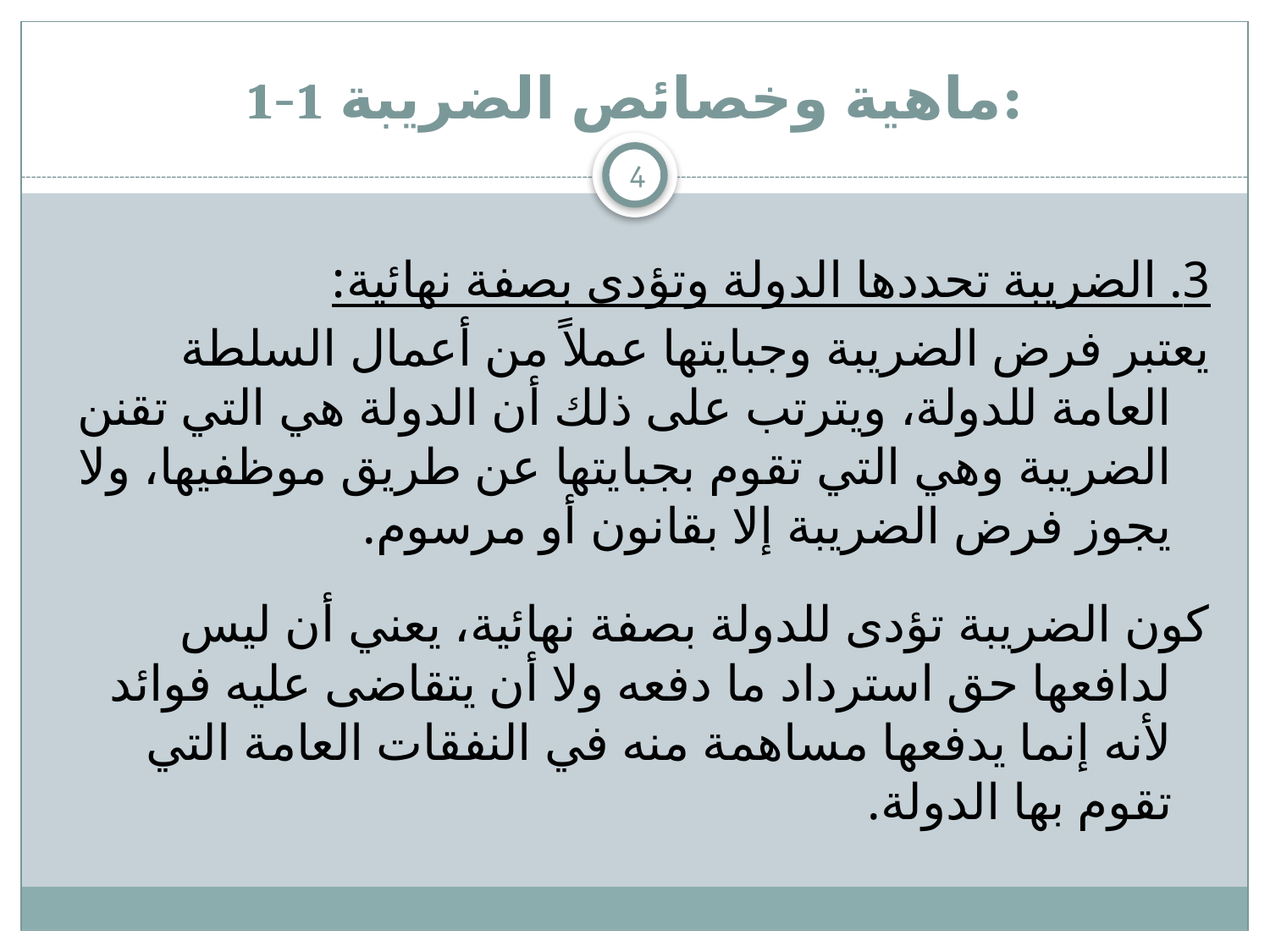

# 1-1 ماهية وخصائص الضريبة:
4
3. الضريبة تحددها الدولة وتؤدى بصفة نهائية:
	يعتبر فرض الضريبة وجبايتها عملاً من أعمال السلطة العامة للدولة، ويترتب على ذلك أن الدولة هي التي تقنن الضريبة وهي التي تقوم بجبايتها عن طريق موظفيها، ولا يجوز فرض الضريبة إلا بقانون أو مرسوم.

	كون الضريبة تؤدى للدولة بصفة نهائية، يعني أن ليس لدافعها حق استرداد ما دفعه ولا أن يتقاضى عليه فوائد لأنه إنما يدفعها مساهمة منه في النفقات العامة التي تقوم بها الدولة.